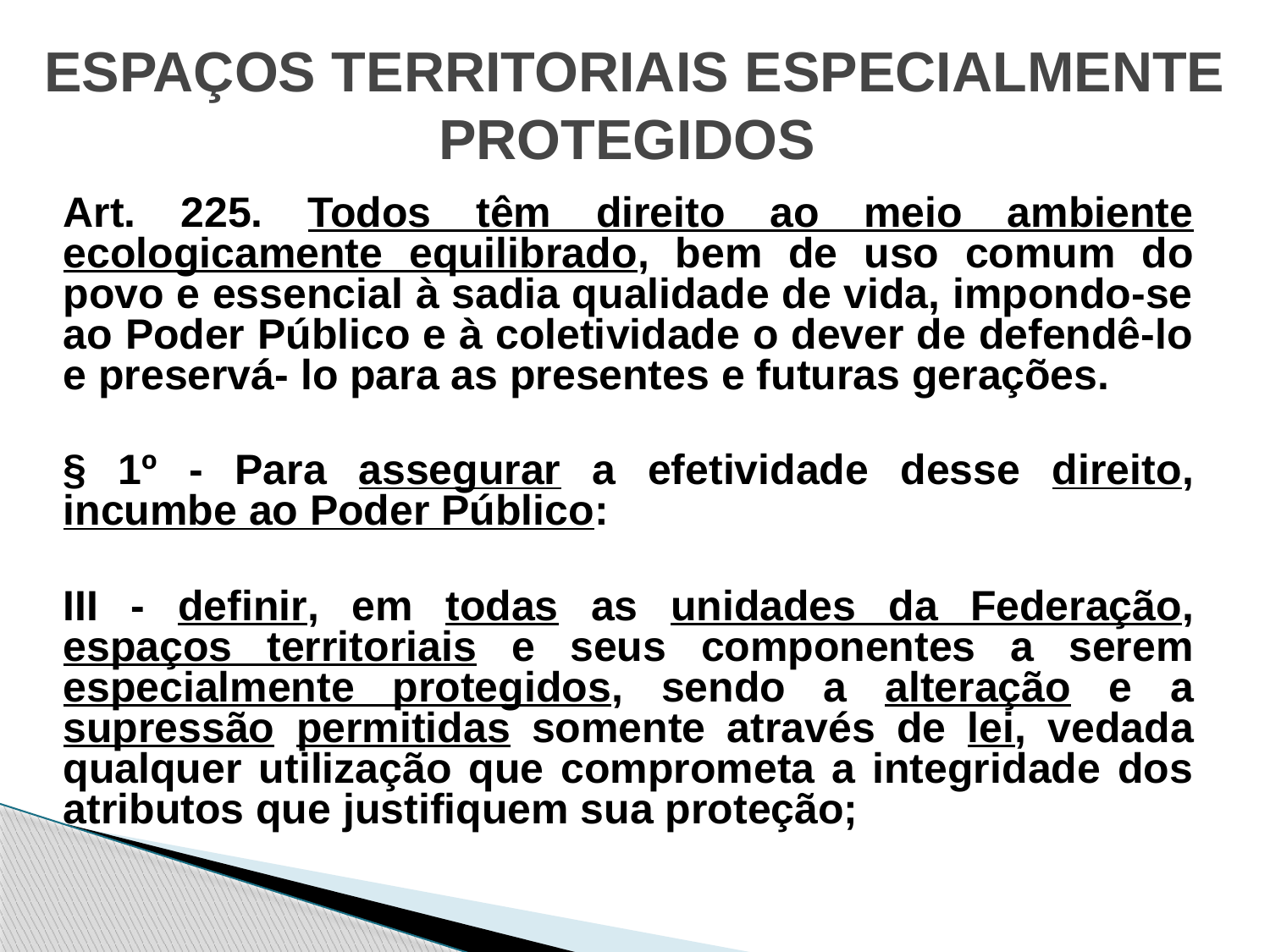

# ESPAÇOS TERRITORIAIS ESPECIALMENTE PROTEGIDOS
	Art. 225. Todos têm direito ao meio ambiente ecologicamente equilibrado, bem de uso comum do povo e essencial à sadia qualidade de vida, impondo-se ao Poder Público e à coletividade o dever de defendê-lo e preservá- lo para as presentes e futuras gerações.

	§ 1º - Para assegurar a efetividade desse direito, incumbe ao Poder Público:

	III - definir, em todas as unidades da Federação, espaços territoriais e seus componentes a serem especialmente protegidos, sendo a alteração e a supressão permitidas somente através de lei, vedada qualquer utilização que comprometa a integridade dos atributos que justifiquem sua proteção;